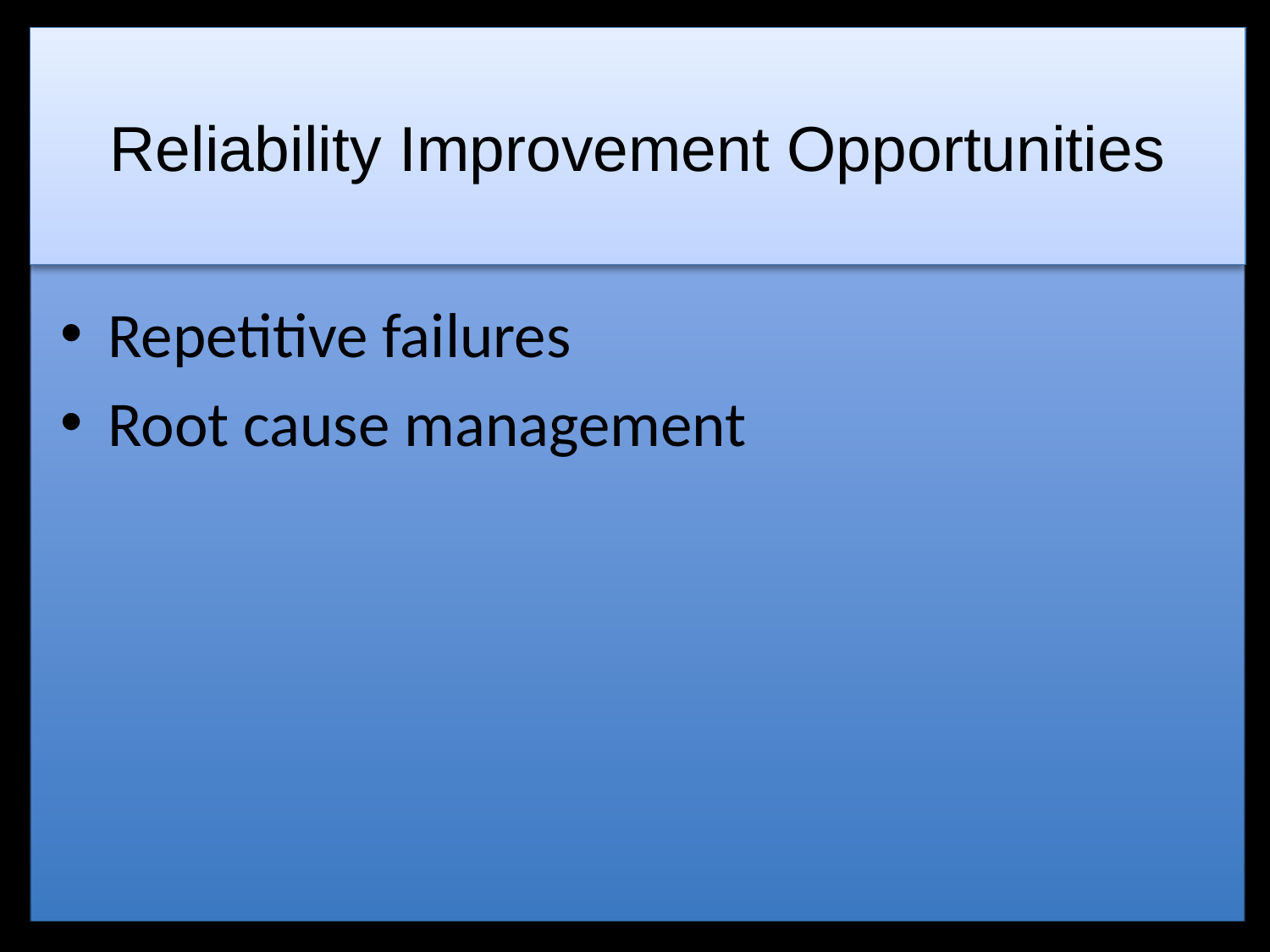

# Reliability Improvement Opportunities
Repetitive failures
Root cause management